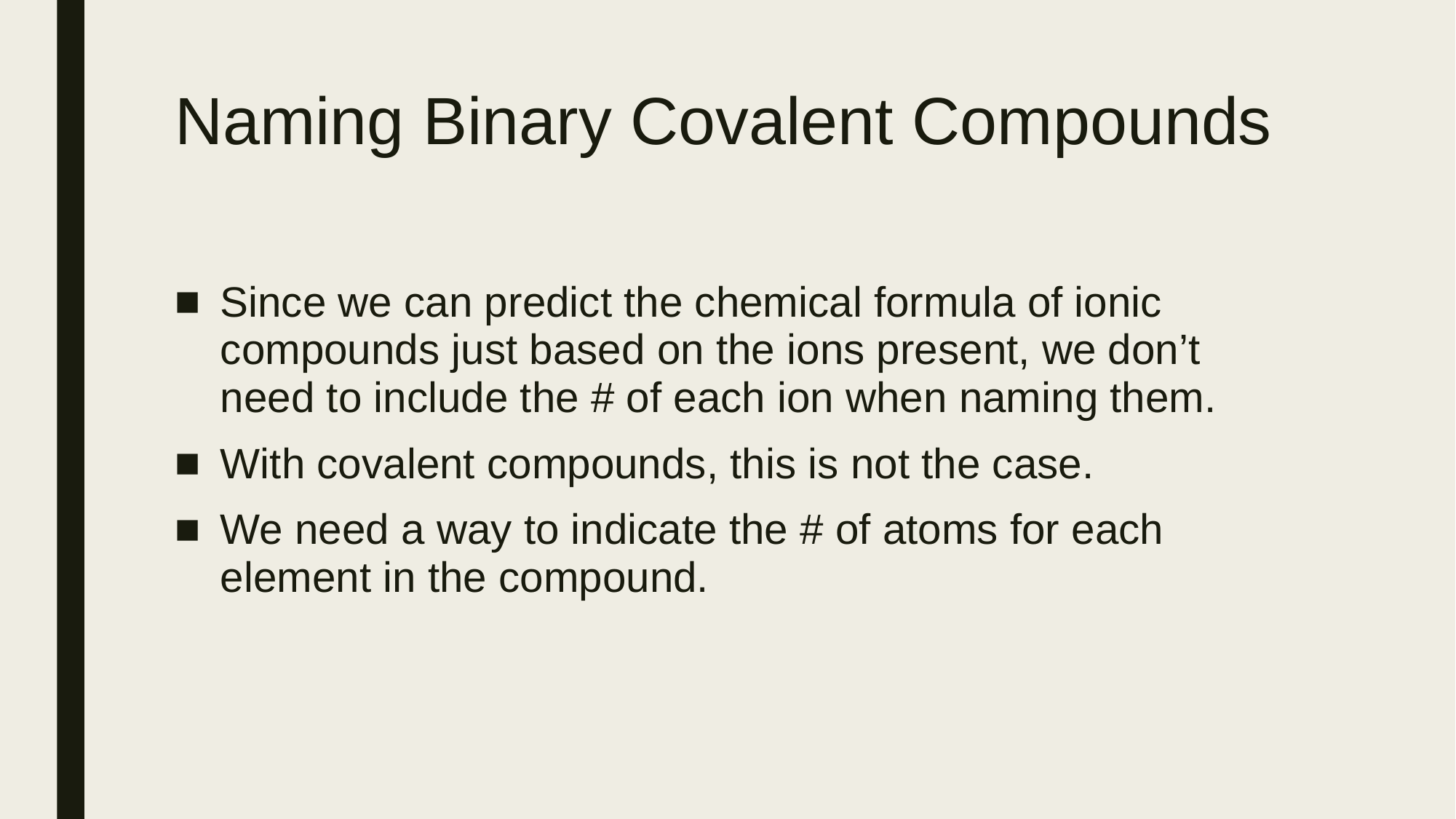

# Naming Binary Covalent Compounds
Since we can predict the chemical formula of ionic compounds just based on the ions present, we don’t need to include the # of each ion when naming them.
With covalent compounds, this is not the case.
We need a way to indicate the # of atoms for each element in the compound.